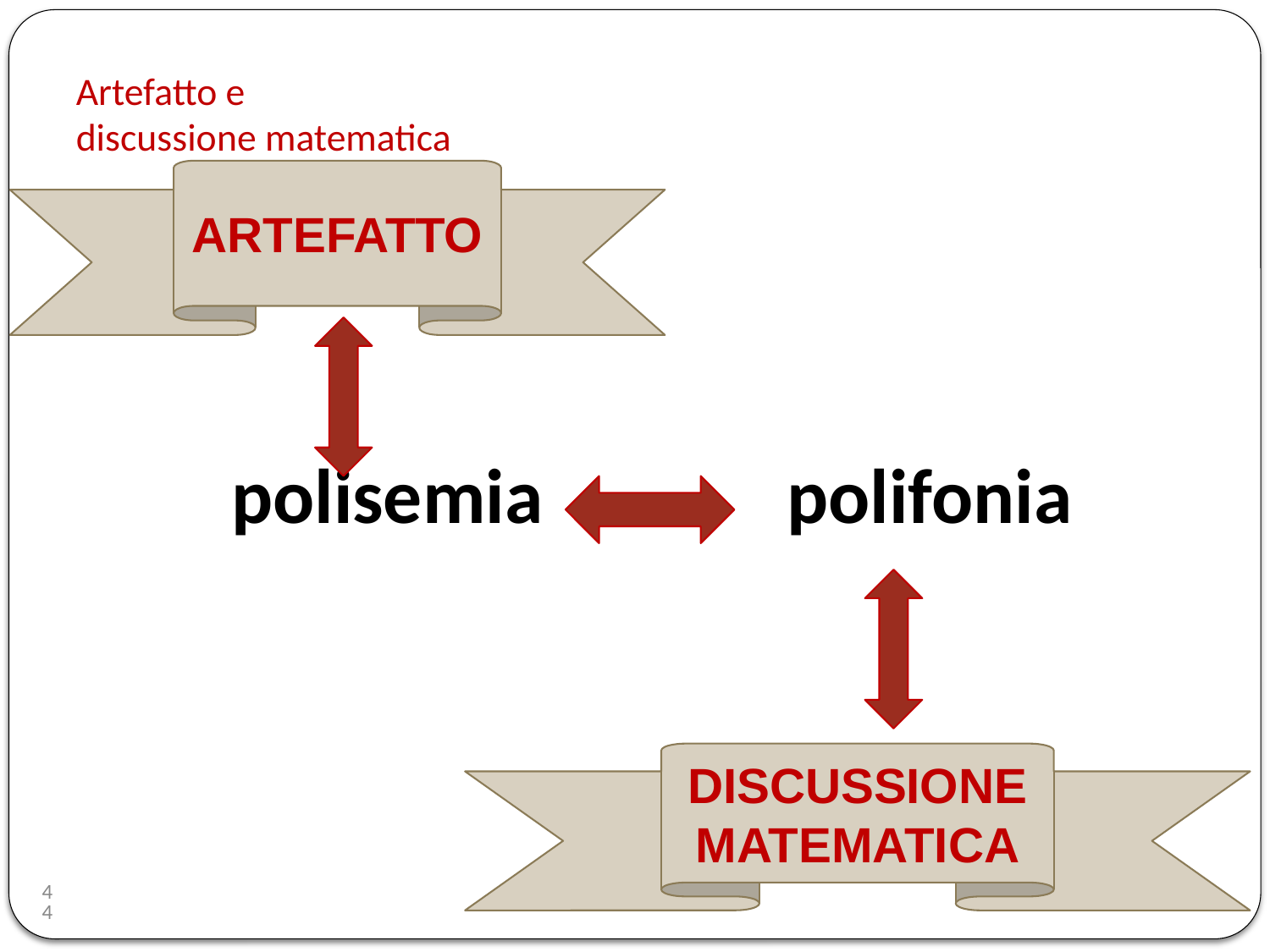

# Artefatto e discussione matematica
ARTEFATTO

polisemia

polifonia

DISCUSSIONE MATEMATICA

44